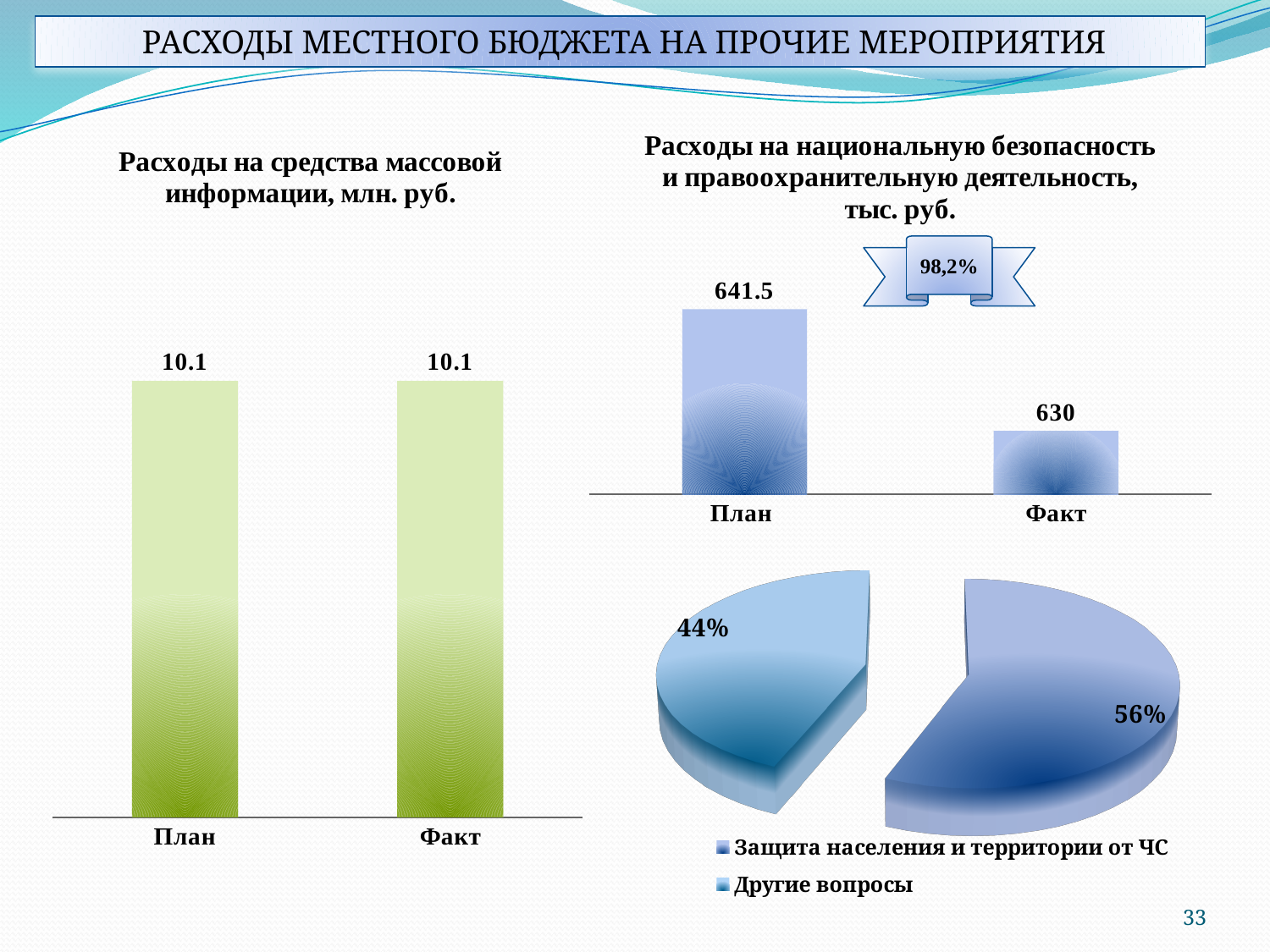

РАСХОДЫ МЕСТНОГО БЮДЖЕТА НА ПРОЧИЕ МЕРОПРИЯТИЯ

### Chart: Расходы на средства массовой информации, млн. руб.

| Category | Ряд 1 |
|---|---|
| План | 10.1 |
| Факт | 10.1 |

### Chart: Расходы на национальную безопасность и правоохранительную деятельность, тыс. руб.

| Category | Ряд 1 |
|---|---|
| План  | 641.5 |
| Факт | 630.0 |
98,2%

[unsupported chart]

33